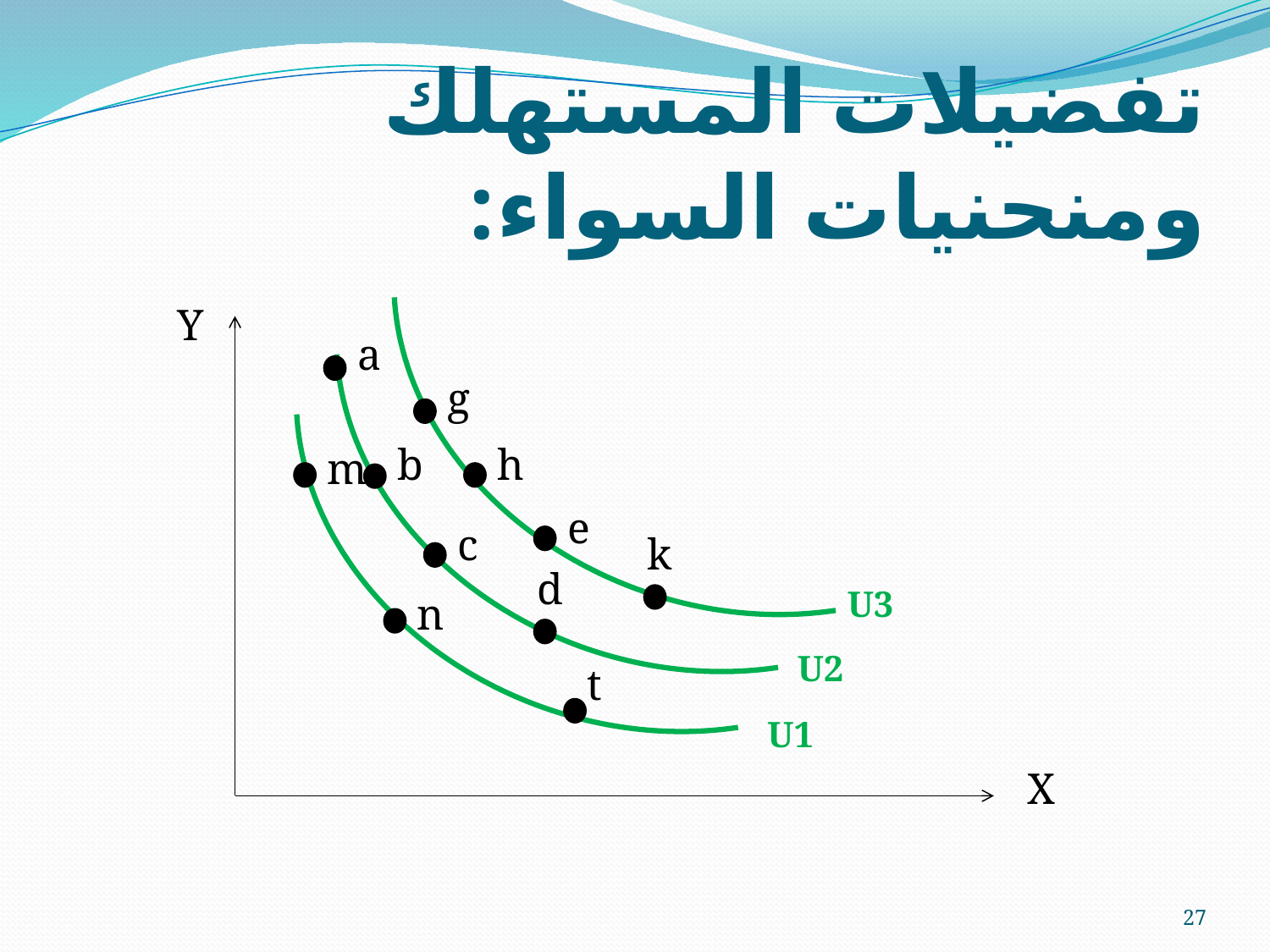

# تفضيلات المستهلك ومنحنيات السواء:

### Chart

| Category |
|---|
Y
a

g

b
h
m

e
c
k

d
U3
n

U2
t

U1
X
27